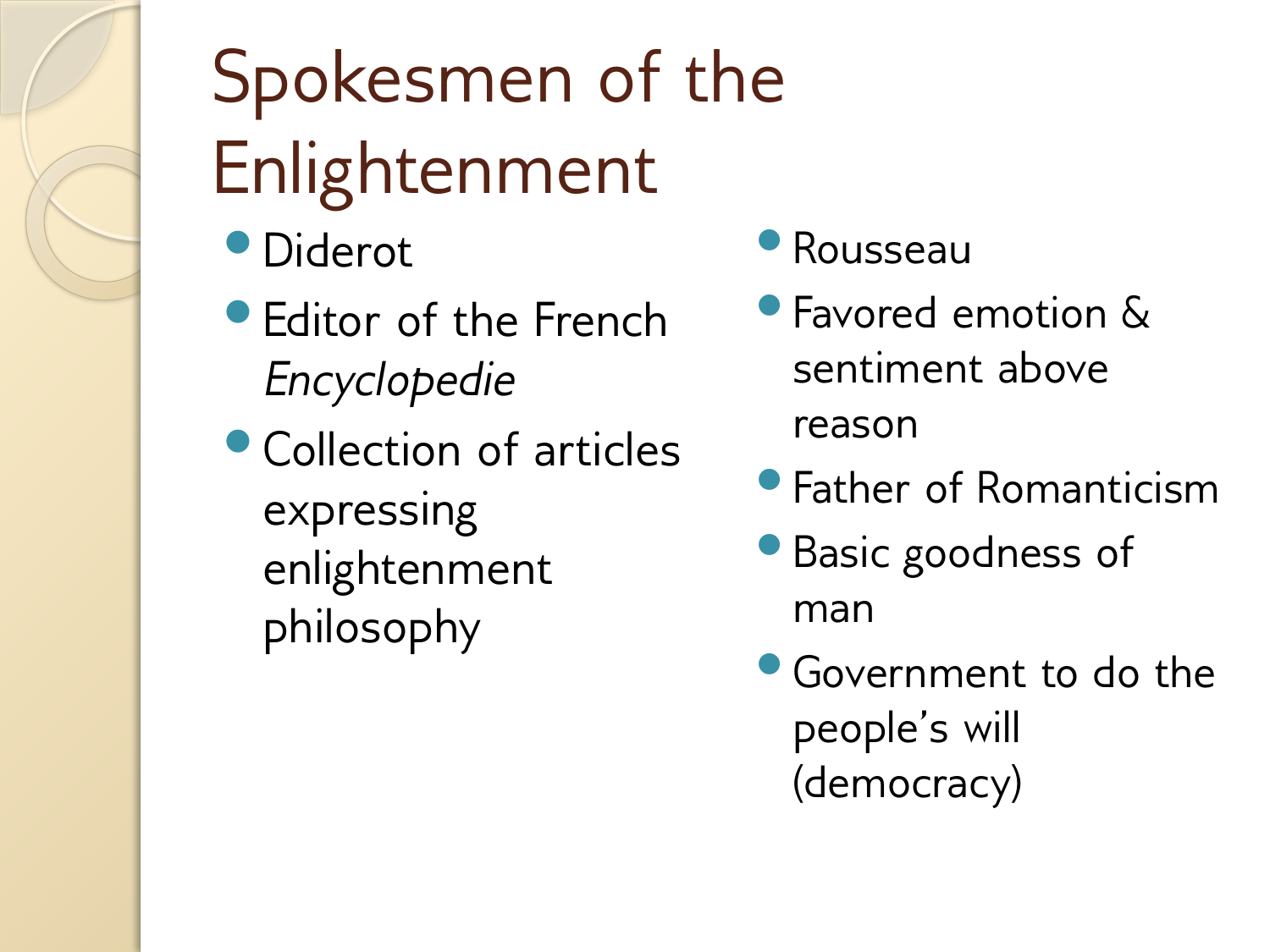

# Spokesmen of the Enlightenment
Diderot
Editor of the French Encyclopedie
Collection of articles expressing enlightenment philosophy
Rousseau
Favored emotion & sentiment above reason
Father of Romanticism
Basic goodness of man
Government to do the people’s will (democracy)